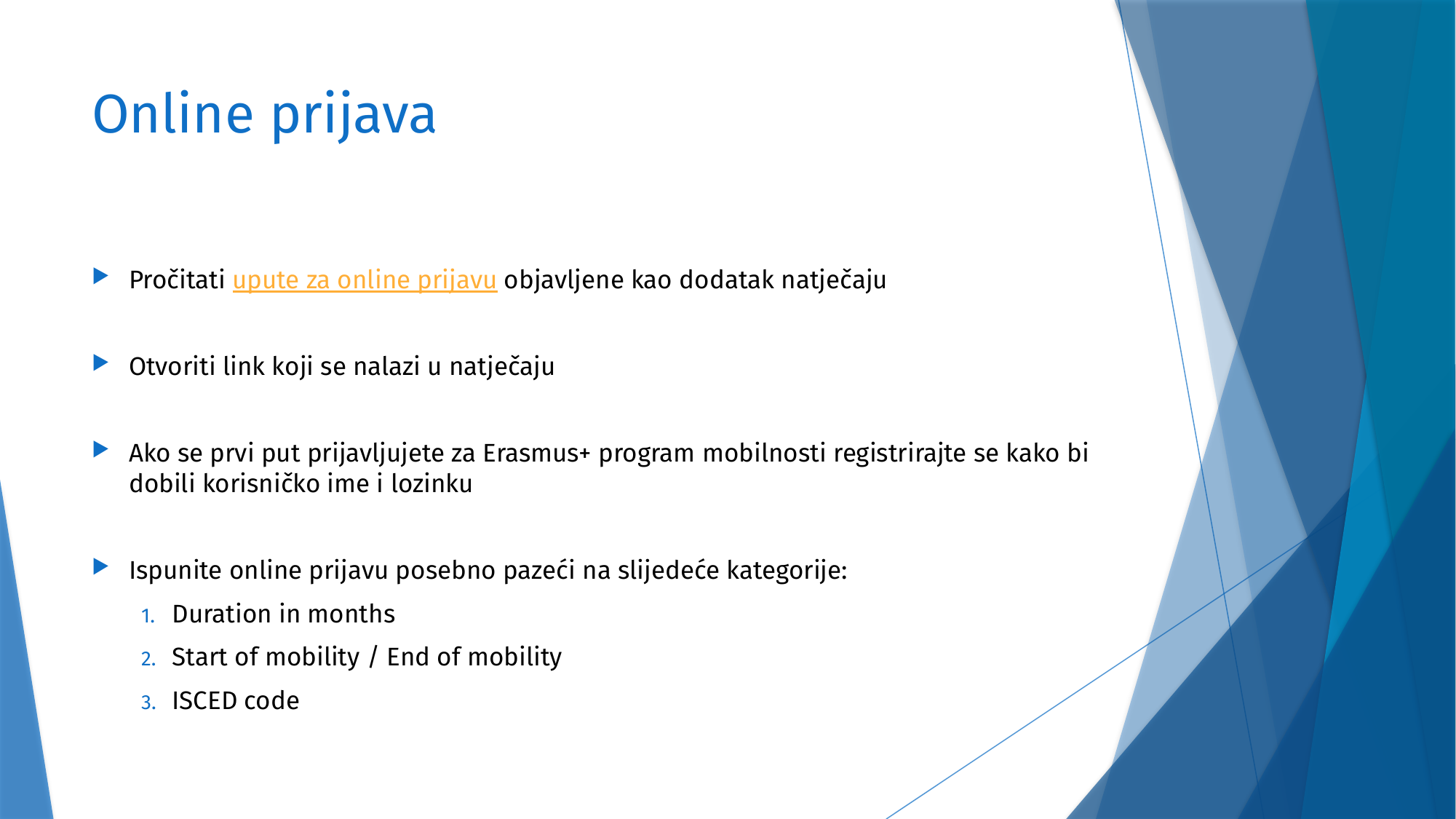

# Online prijava
Pročitati upute za online prijavu objavljene kao dodatak natječaju

Otvoriti link koji se nalazi u natječaju

Ako se prvi put prijavljujete za Erasmus+ program mobilnosti registrirajte se kako bi dobili korisničko ime i lozinku

Ispunite online prijavu posebno pazeći na slijedeće kategorije:
Duration in months
Start of mobility / End of mobility
ISCED code